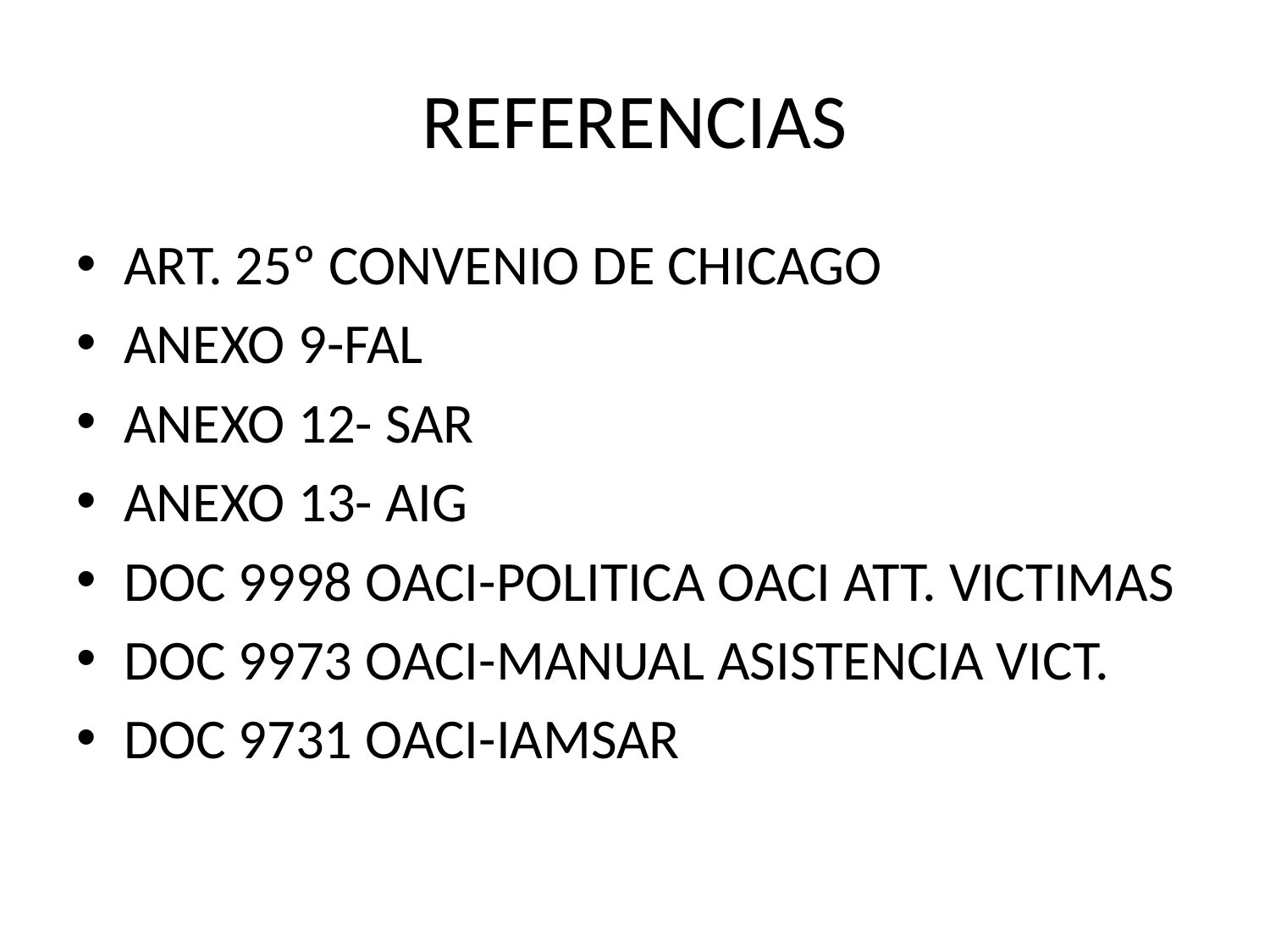

# REFERENCIAS
ART. 25º CONVENIO DE CHICAGO
ANEXO 9-FAL
ANEXO 12- SAR
ANEXO 13- AIG
DOC 9998 OACI-POLITICA OACI ATT. VICTIMAS
DOC 9973 OACI-MANUAL ASISTENCIA VICT.
DOC 9731 OACI-IAMSAR